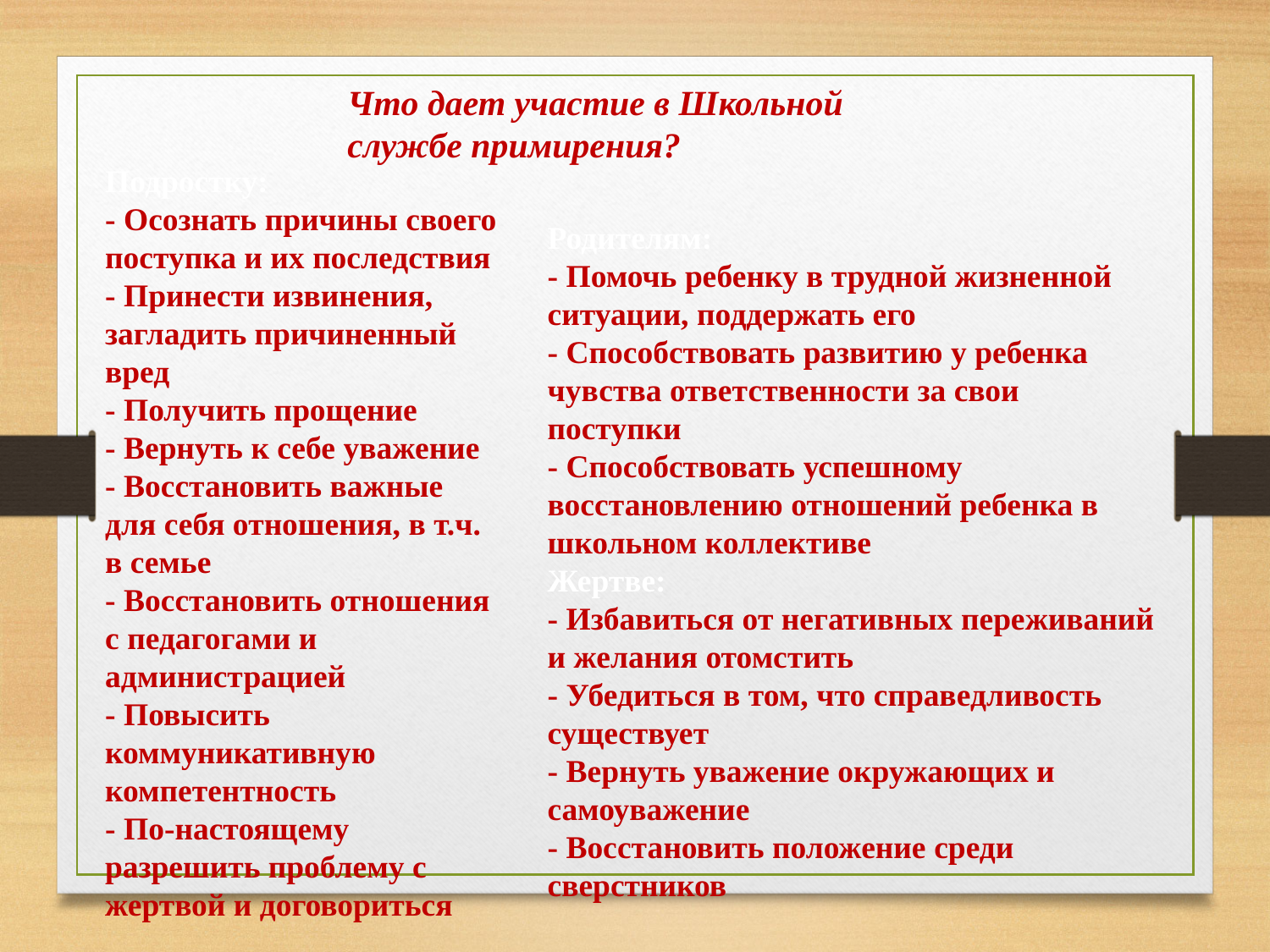

Что дает участие в Школьной службе примирения?

Подростку:
- Осознать причины своего поступка и их последствия
- Принести извинения, загладить причиненный вред
- Получить прощение
- Вернуть к себе уважение
- Восстановить важные для себя отношения, в т.ч. в семье
- Восстановить отношения с педагогами и администрацией
- Повысить коммуникативную компетентность
- По-настоящему разрешить проблему с жертвой и договориться

Родителям:
- Помочь ребенку в трудной жизненной ситуации, поддержать его
- Способствовать развитию у ребенка чувства ответственности за свои поступки
- Способствовать успешному восстановлению отношений ребенка в школьном коллективе
Жертве:
- Избавиться от негативных переживаний и желания отомстить
- Убедиться в том, что справедливость существует
- Вернуть уважение окружающих и самоуважение
- Восстановить положение среди сверстников